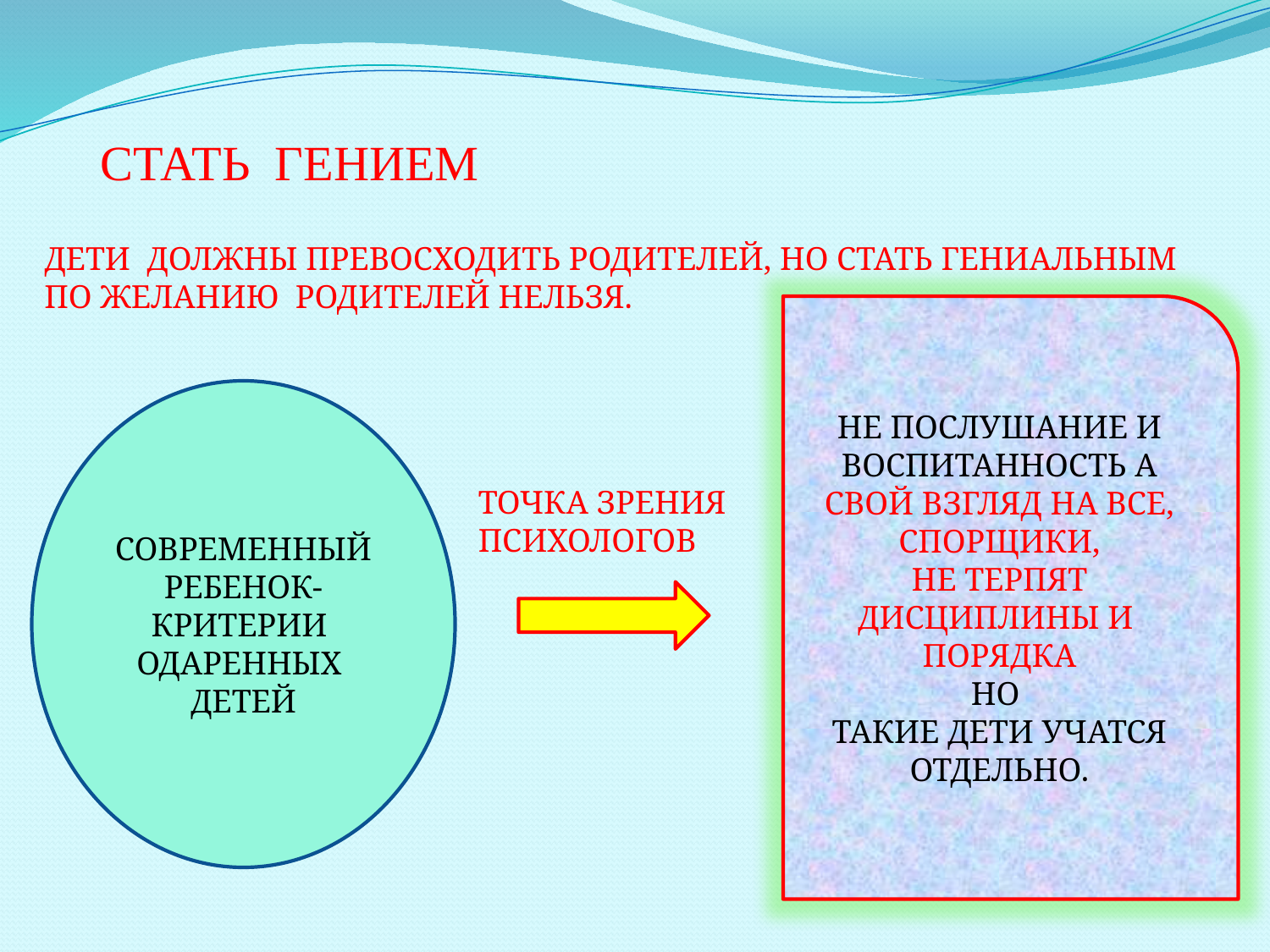

# СТАТЬ  ГЕНИЕМ
ДЕТИ  ДОЛЖНЫ ПРЕВОСХОДИТЬ РОДИТЕЛЕЙ, НО СТАТЬ ГЕНИАЛЬНЫМ ПО ЖЕЛАНИЮ  РОДИТЕЛЕЙ НЕЛЬЗЯ.
НЕ ПОСЛУШАНИЕ И ВОСПИТАННОСТЬ А
СВОЙ ВЗГЛЯД НА ВСЕ,
СПОРЩИКИ,
НЕ ТЕРПЯТ ДИСЦИПЛИНЫ И
ПОРЯДКА
НО
ТАКИЕ ДЕТИ УЧАТСЯ ОТДЕЛЬНО.
СОВРЕМЕННЫЙ РЕБЕНОК- КРИТЕРИИ
ОДАРЕННЫХ
ДЕТЕЙ
ТОЧКА ЗРЕНИЯ
ПСИХОЛОГОВ